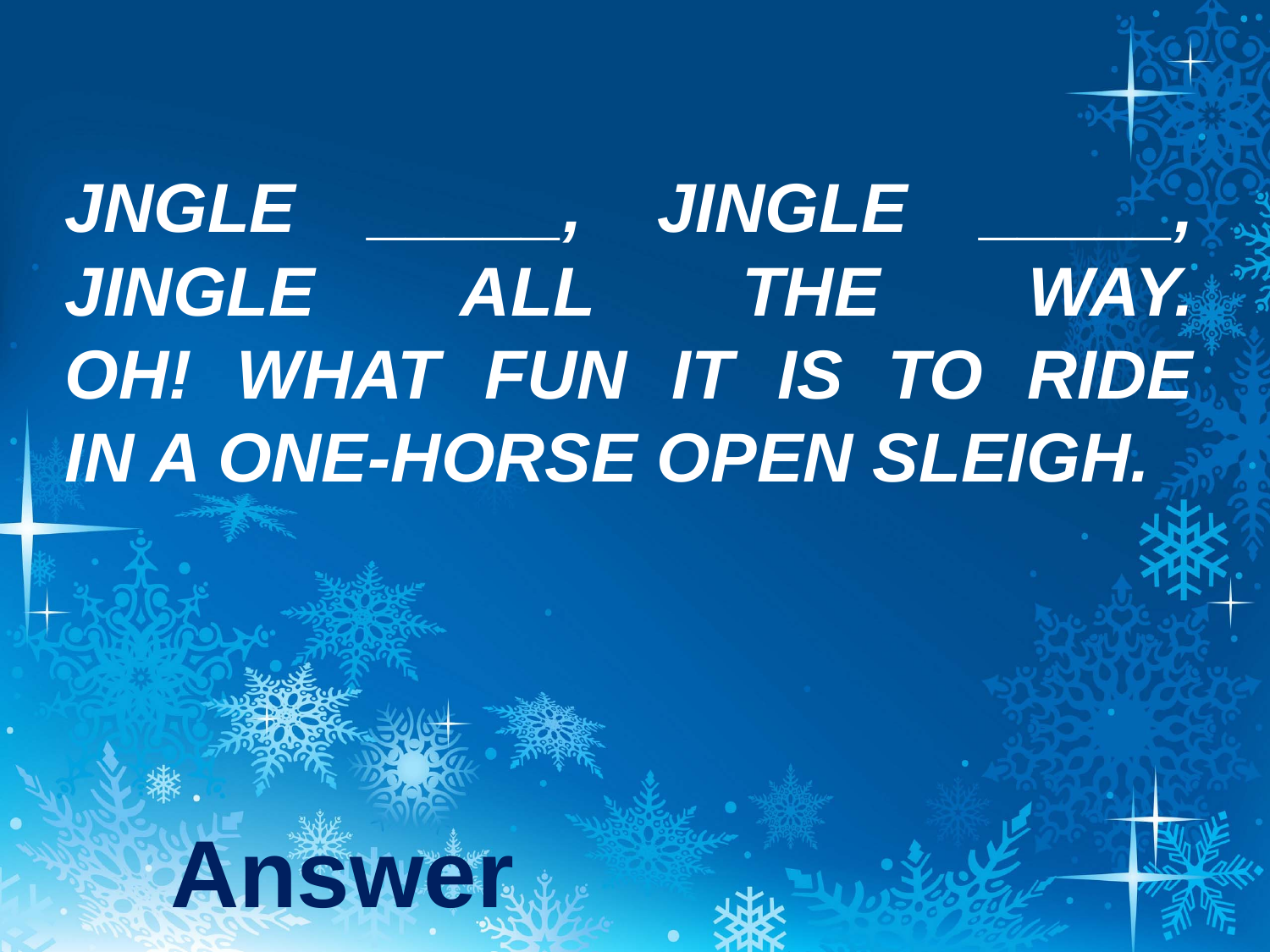

# jngle _____, jingle _____, Jingle all the way. Oh! what fun it is to ride In a one-horse open sleigh.
Answer